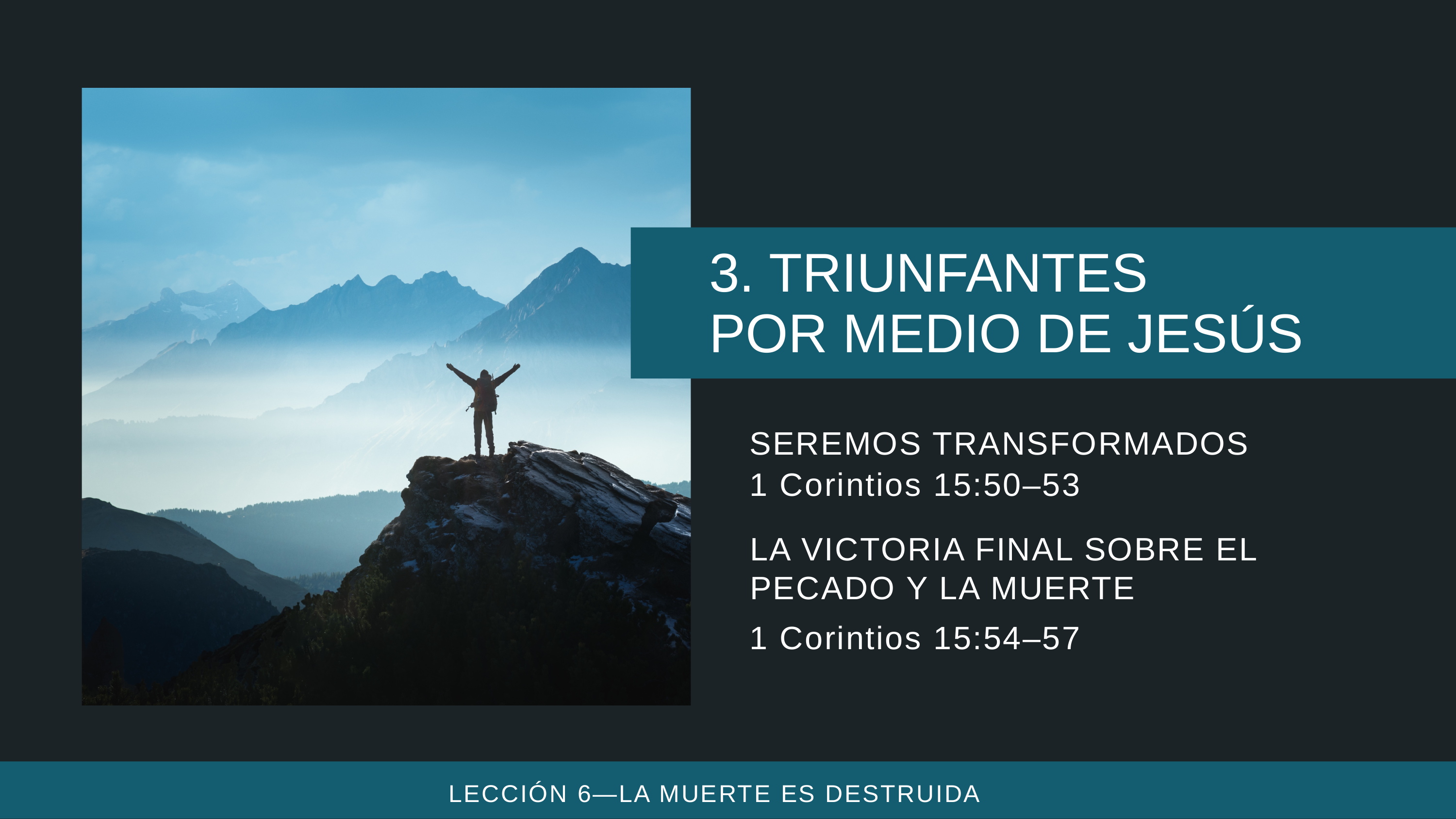

SEREMOS TRANSFORMADOS
1 Corintios 15:50–53
LA VICTORIA FINAL SOBRE EL PECADO Y LA MUERTE
1 Corintios 15:54–57